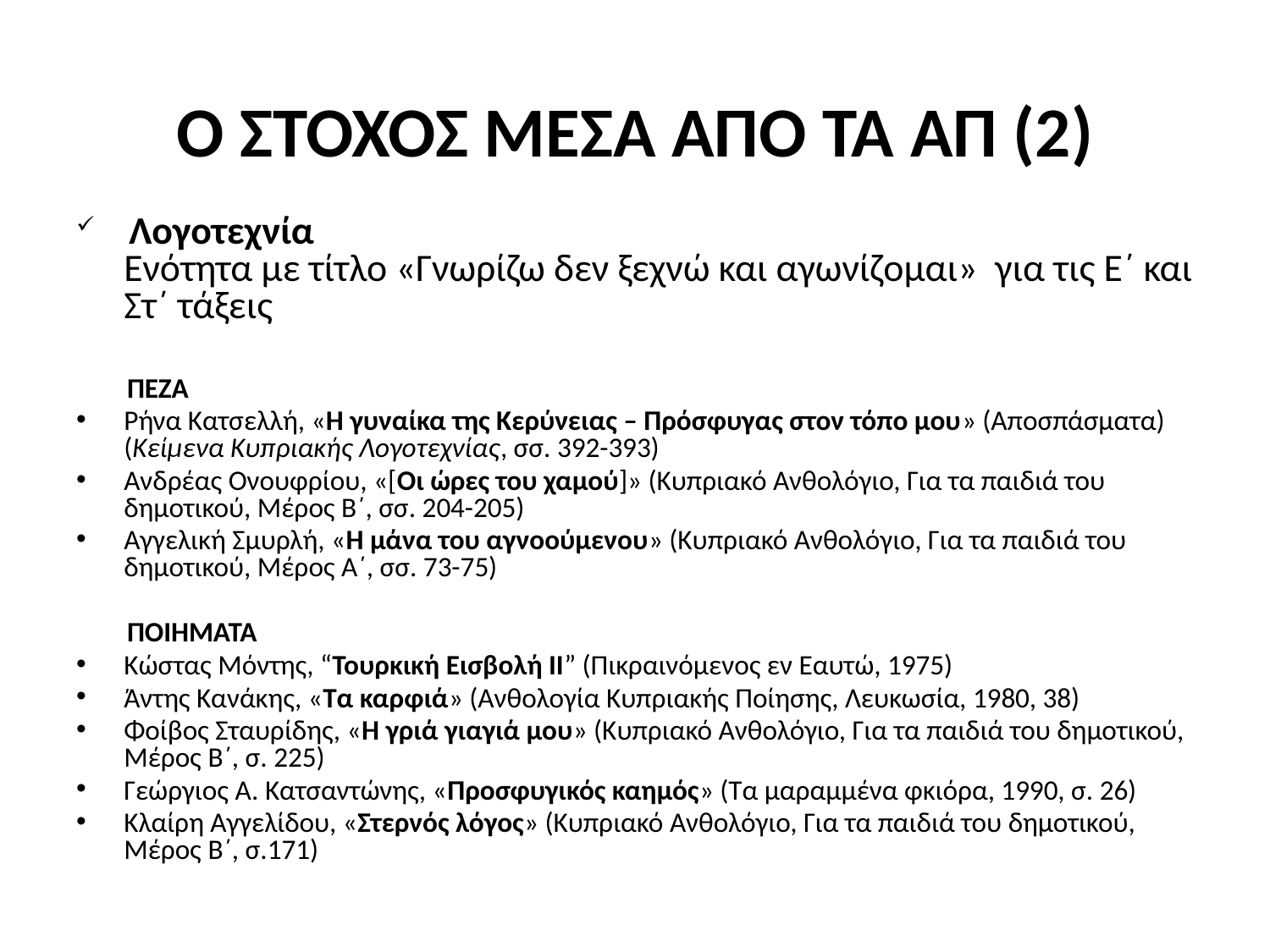

# Ο ΣΤΟΧΟΣ ΜΕΣΑ ΑΠΟ ΤΑ ΑΠ (2)

 Λογοτεχνία
Ενότητα με τίτλο «Γνωρίζω δεν ξεχνώ και αγωνίζομαι»  για τις Ε΄ και Στ΄ τάξεις

        ΠΕΖΑ
Ρήνα Κατσελλή, «Η γυναίκα της Κερύνειας – Πρόσφυγας στον τόπο μου» (Αποσπάσματα) (Κείμενα Κυπριακής Λογοτεχνίας, σσ. 392-393)
Ανδρέας Ονουφρίου, «[Οι ώρες του χαμού]» (Κυπριακό Ανθολόγιο, Για τα παιδιά του δημοτικού, Μέρος Β΄, σσ. 204-205)
Αγγελική Σμυρλή, «Η μάνα του αγνοούμενου» (Κυπριακό Ανθολόγιο, Για τα παιδιά του δημοτικού, Μέρος Α΄, σσ. 73-75)

        ΠΟΙΗΜΑΤΑ
Κώστας Μόντης, “Τουρκική Εισβολή ΙΙ” (Πικραινόμενος εν Εαυτώ, 1975)
Άντης Κανάκης, «Τα καρφιά» (Ανθολογία Κυπριακής Ποίησης, Λευκωσία, 1980, 38)
Φοίβος Σταυρίδης, «Η γριά γιαγιά μου» (Κυπριακό Ανθολόγιο, Για τα παιδιά του δημοτικού, Μέρος Β΄, σ. 225)
Γεώργιος Α. Κατσαντώνης, «Προσφυγικός καημός» (Τα μαραμμένα φκιόρα, 1990, σ. 26)
Κλαίρη Αγγελίδου, «Στερνός λόγος» (Κυπριακό Ανθολόγιο, Για τα παιδιά του δημοτικού, Μέρος Β΄, σ.171)